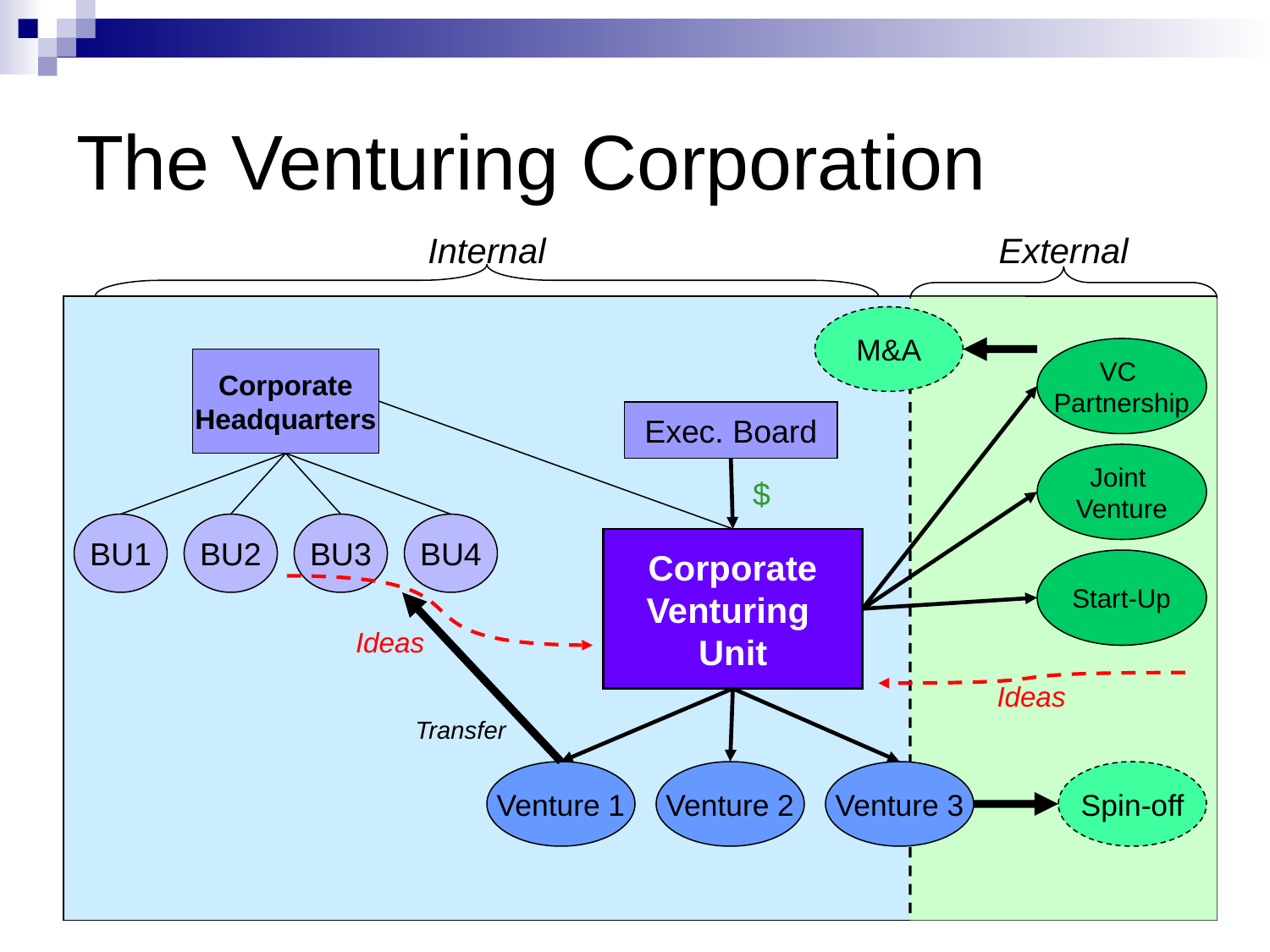

# The Venturing Corporation

Internal
External

M&A

VC
Partnership
Corporate
Headquarters

Exec. Board
Joint
Venture
$
BU1
BU2
BU3
BU4
Corporate Venturing
Unit
Start-Up

Ideas
Ideas
Transfer
Venture 1
Venture 2
Venture 3
Spin-off